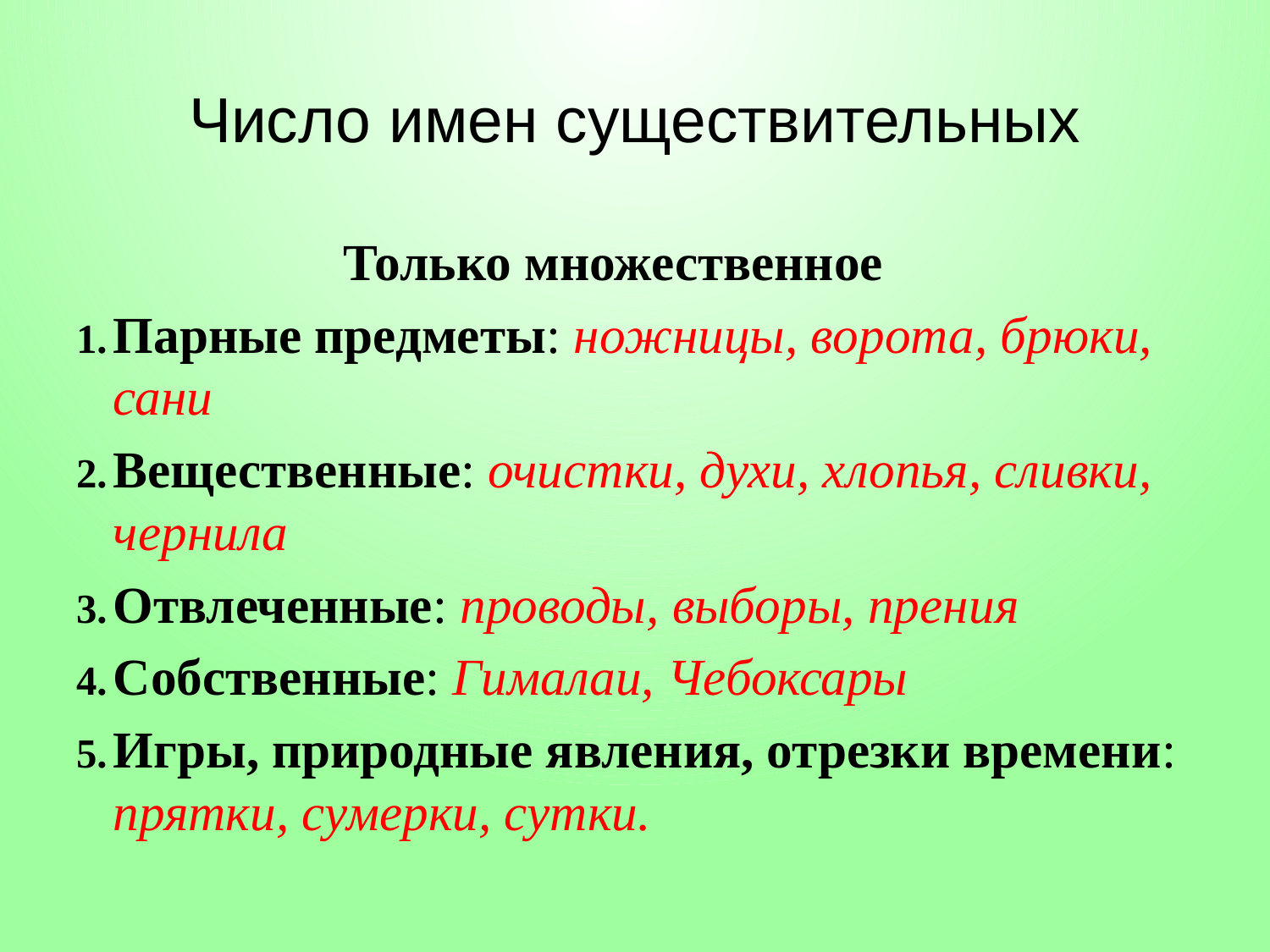

# Число имен существительных
Только множественное
Парные предметы: ножницы, ворота, брюки, сани
Вещественные: очистки, духи, хлопья, сливки, чернила
Отвлеченные: проводы, выборы, прения
Собственные: Гималаи, Чебоксары
Игры, природные явления, отрезки времени: прятки, сумерки, сутки.